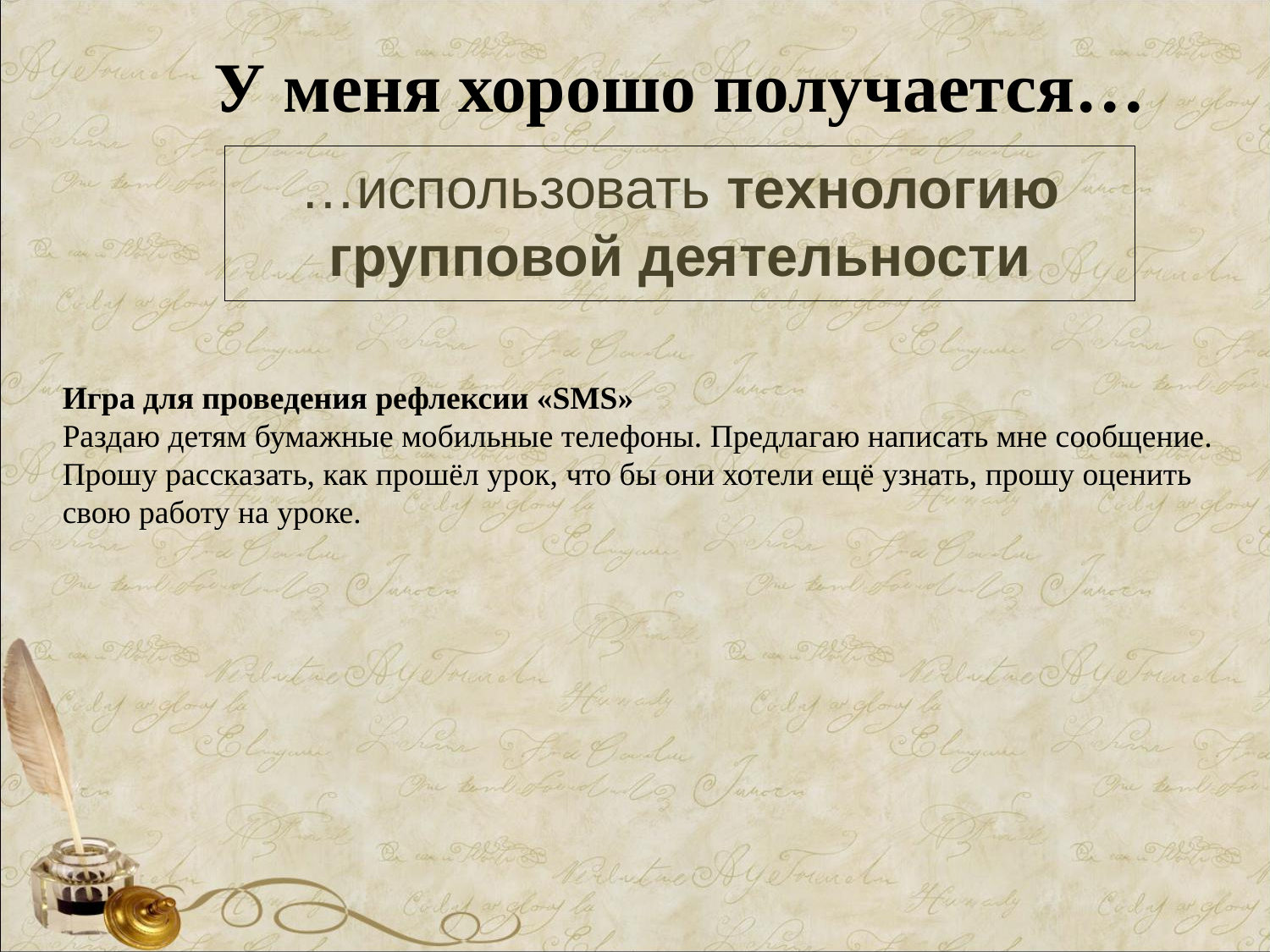

# У меня хорошо получается…
…использовать технологию групповой деятельности
Игра для проведения рефлексии «SMS»
Раздаю детям бумажные мобильные телефоны. Предлагаю написать мне сообщение. Прошу рассказать, как прошёл урок, что бы они хотели ещё узнать, прошу оценить свою работу на уроке.